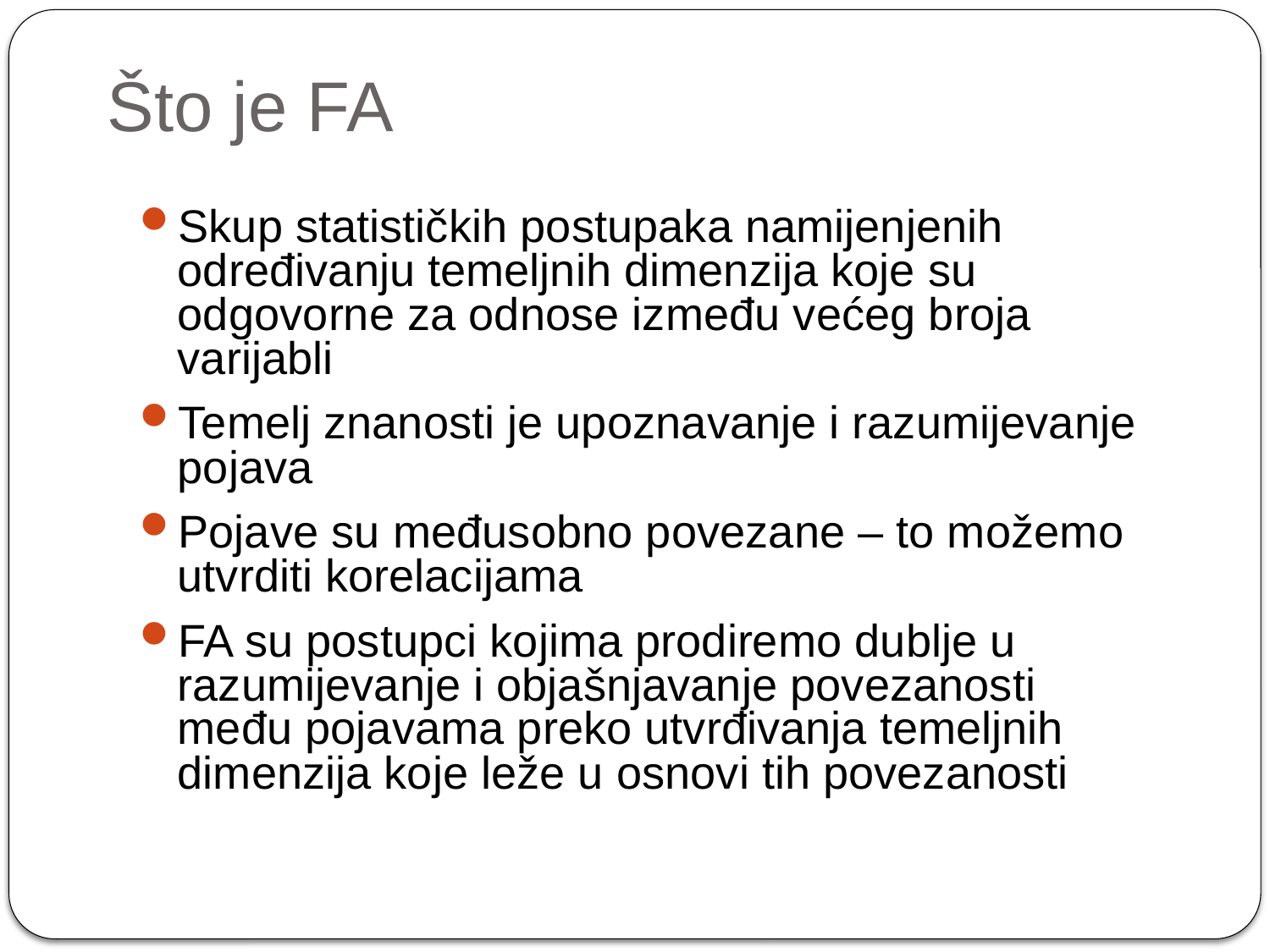

# Što je FA
Skup statističkih postupaka namijenjenih određivanju temeljnih dimenzija koje su odgovorne za odnose između većeg broja varijabli
Temelj znanosti je upoznavanje i razumijevanje pojava
Pojave su međusobno povezane – to možemo utvrditi korelacijama
FA su postupci kojima prodiremo dublje u razumijevanje i objašnjavanje povezanosti među pojavama preko utvrđivanja temeljnih dimenzija koje leže u osnovi tih povezanosti